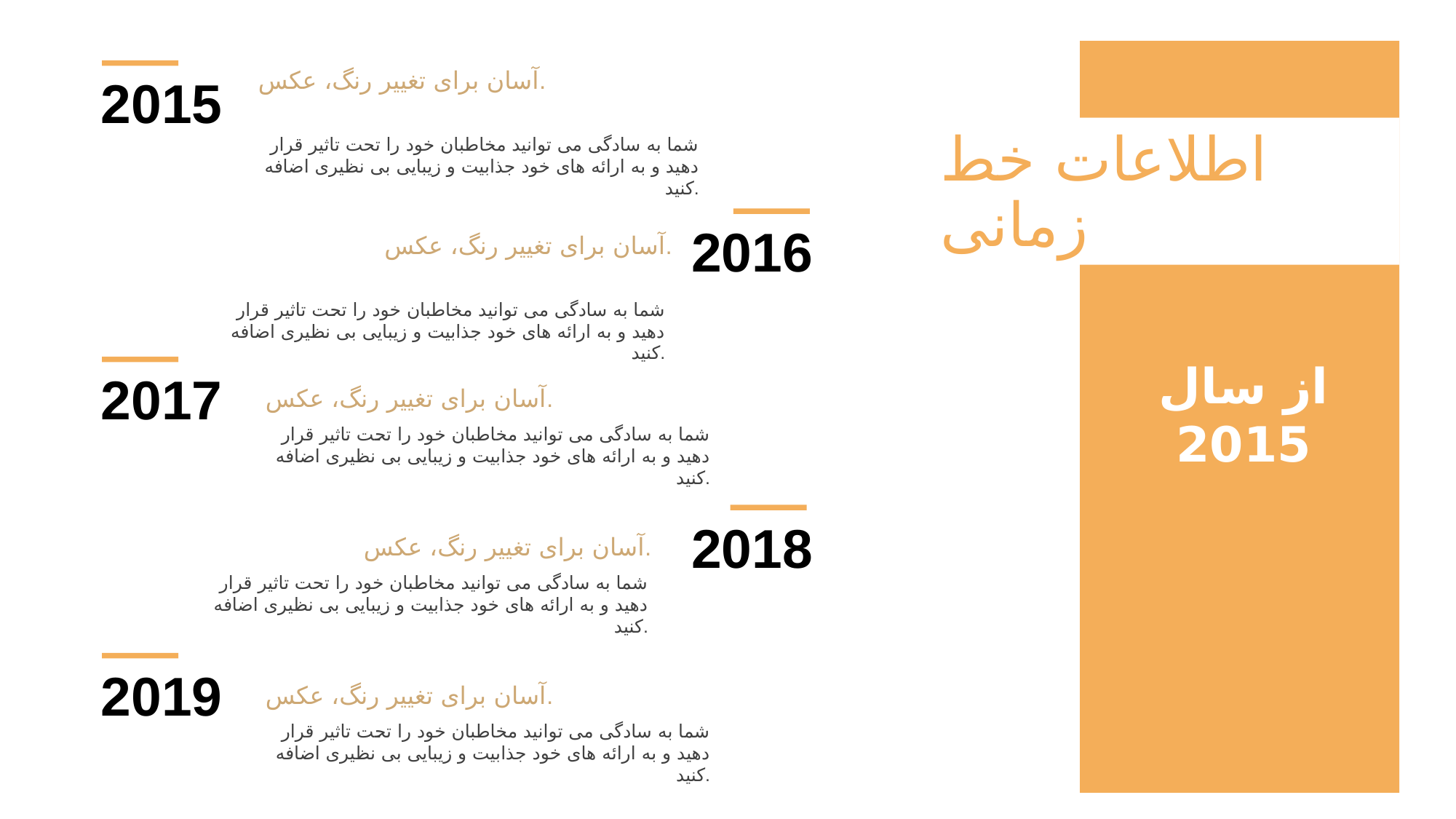

آسان برای تغییر رنگ، عکس.
شما به سادگی می توانید مخاطبان خود را تحت تاثیر قرار دهید و به ارائه های خود جذابیت و زیبایی بی نظیری اضافه کنید.

2015
اطلاعات خط زمانی

2016
آسان برای تغییر رنگ، عکس.
شما به سادگی می توانید مخاطبان خود را تحت تاثیر قرار دهید و به ارائه های خود جذابیت و زیبایی بی نظیری اضافه کنید.
از سال 2015

2017
آسان برای تغییر رنگ، عکس.
شما به سادگی می توانید مخاطبان خود را تحت تاثیر قرار دهید و به ارائه های خود جذابیت و زیبایی بی نظیری اضافه کنید.

2018
آسان برای تغییر رنگ، عکس.
شما به سادگی می توانید مخاطبان خود را تحت تاثیر قرار دهید و به ارائه های خود جذابیت و زیبایی بی نظیری اضافه کنید.

2019
آسان برای تغییر رنگ، عکس.
شما به سادگی می توانید مخاطبان خود را تحت تاثیر قرار دهید و به ارائه های خود جذابیت و زیبایی بی نظیری اضافه کنید.